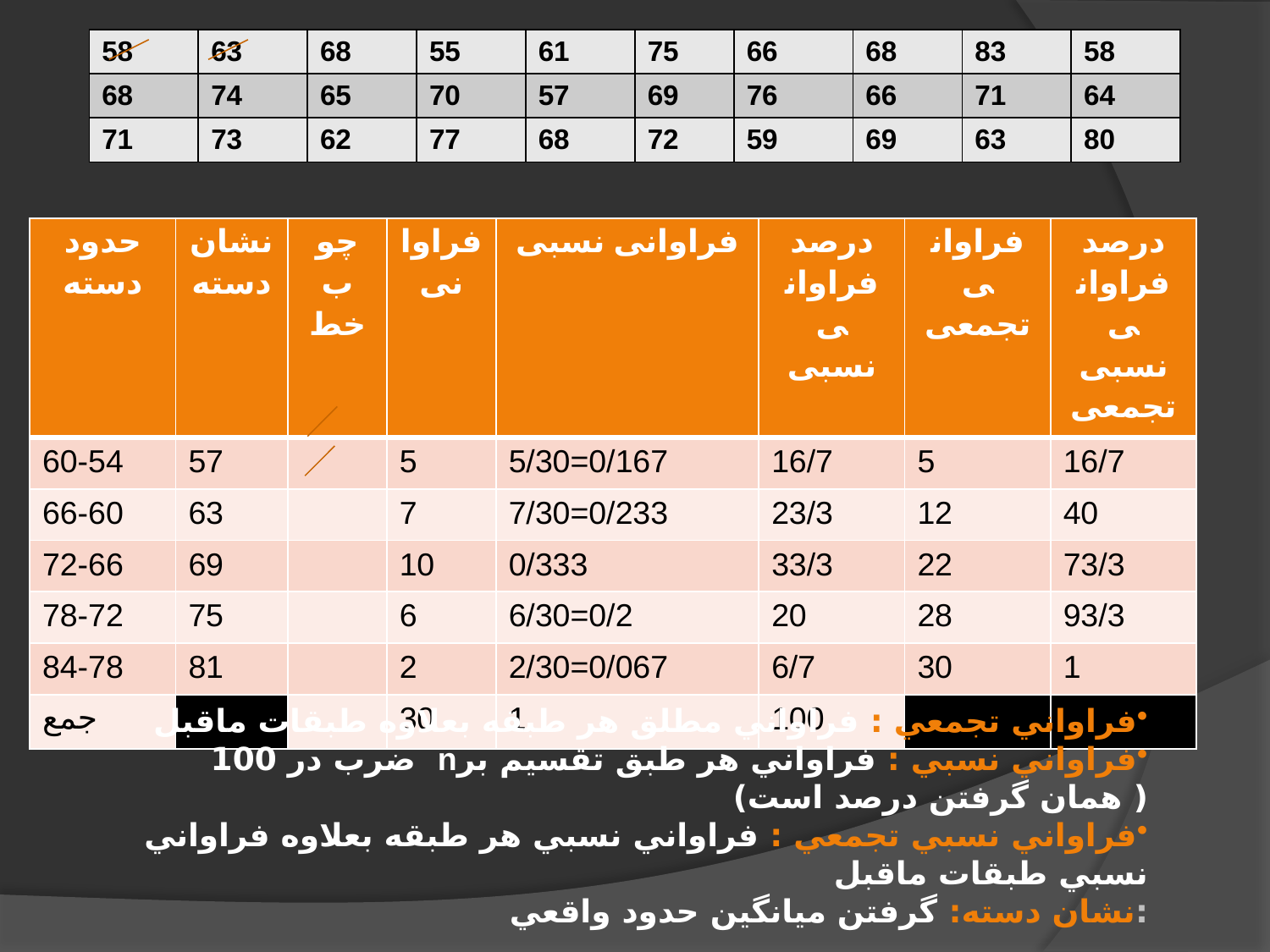

#
| 58 | 63 | 68 | 55 | 61 | 75 | 66 | 68 | 83 | 58 |
| --- | --- | --- | --- | --- | --- | --- | --- | --- | --- |
| 68 | 74 | 65 | 70 | 57 | 69 | 76 | 66 | 71 | 64 |
| 71 | 73 | 62 | 77 | 68 | 72 | 59 | 69 | 63 | 80 |
| حدود دسته | نشان دسته | چوب خط | فراوانی | فراوانی نسبی | درصد فراوانی نسبی | فراوانی تجمعی | درصد فراوانی نسبی تجمعی |
| --- | --- | --- | --- | --- | --- | --- | --- |
| 60-54 | 57 |  | 5 | 5/30=0/167 | 16/7 | 5 | 16/7 |
| 66-60 | 63 |  | 7 | 7/30=0/233 | 23/3 | 12 | 40 |
| 72-66 | 69 |  | 10 | 0/333 | 33/3 | 22 | 73/3 |
| 78-72 | 75 |  | 6 | 6/30=0/2 | 20 | 28 | 93/3 |
| 84-78 | 81 |  | 2 | 2/30=0/067 | 6/7 | 30 | 1 |
| جمع |  |  | 30 | 1 | 100 |  |  |
فراواني تجمعي : فراواني مطلق هر طبقه بعلاوه طبقات ماقبل
فراواني نسبي : فراواني هر طبق تقسیم برn  ضرب در 100  ( همان گرفتن درصد است)
فراواني نسبي تجمعي : فراواني نسبي هر طبقه بعلاوه فراواني نسبي طبقات ماقبل
:نشان دسته: گرفتن ميانگين حدود واقعي